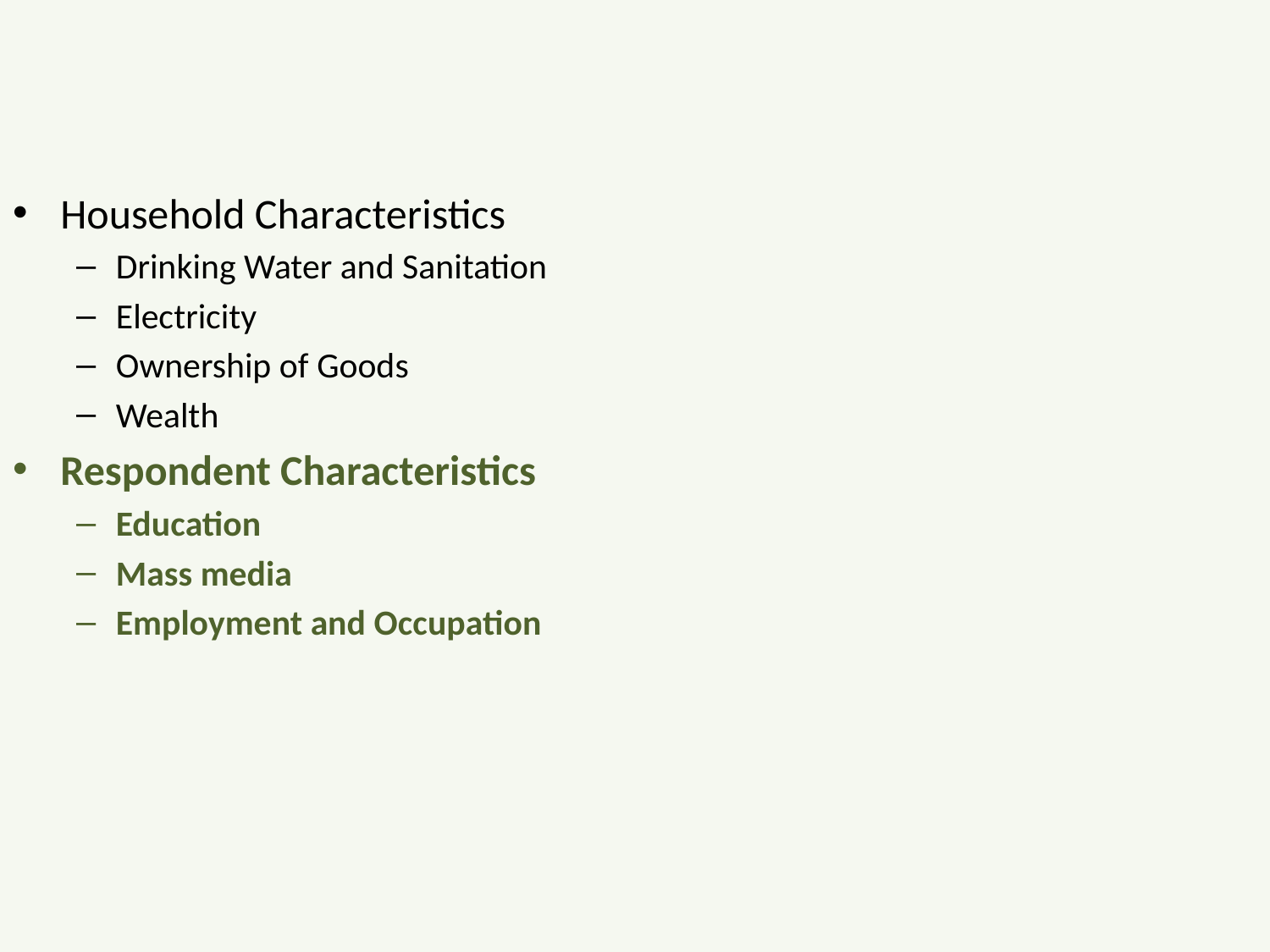

Household Characteristics
Drinking Water and Sanitation
Electricity
Ownership of Goods
Wealth
Respondent Characteristics
Education
Mass media
Employment and Occupation